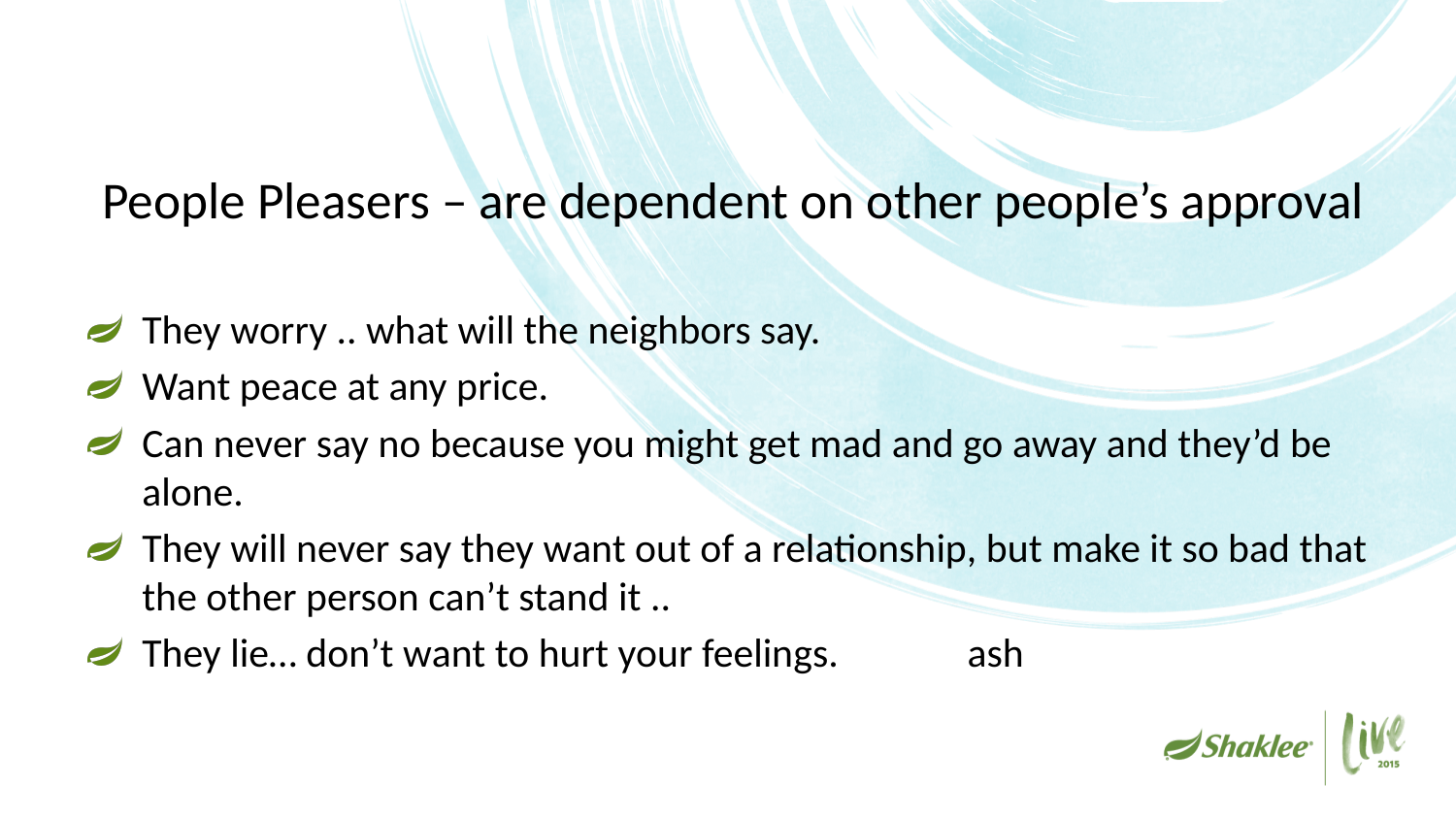

# People Pleasers – are dependent on other people’s approval
They worry .. what will the neighbors say.
Want peace at any price.
Can never say no because you might get mad and go away and they’d be alone.
They will never say they want out of a relationship, but make it so bad that the other person can’t stand it ..
They lie… don’t want to hurt your feelings.              ash